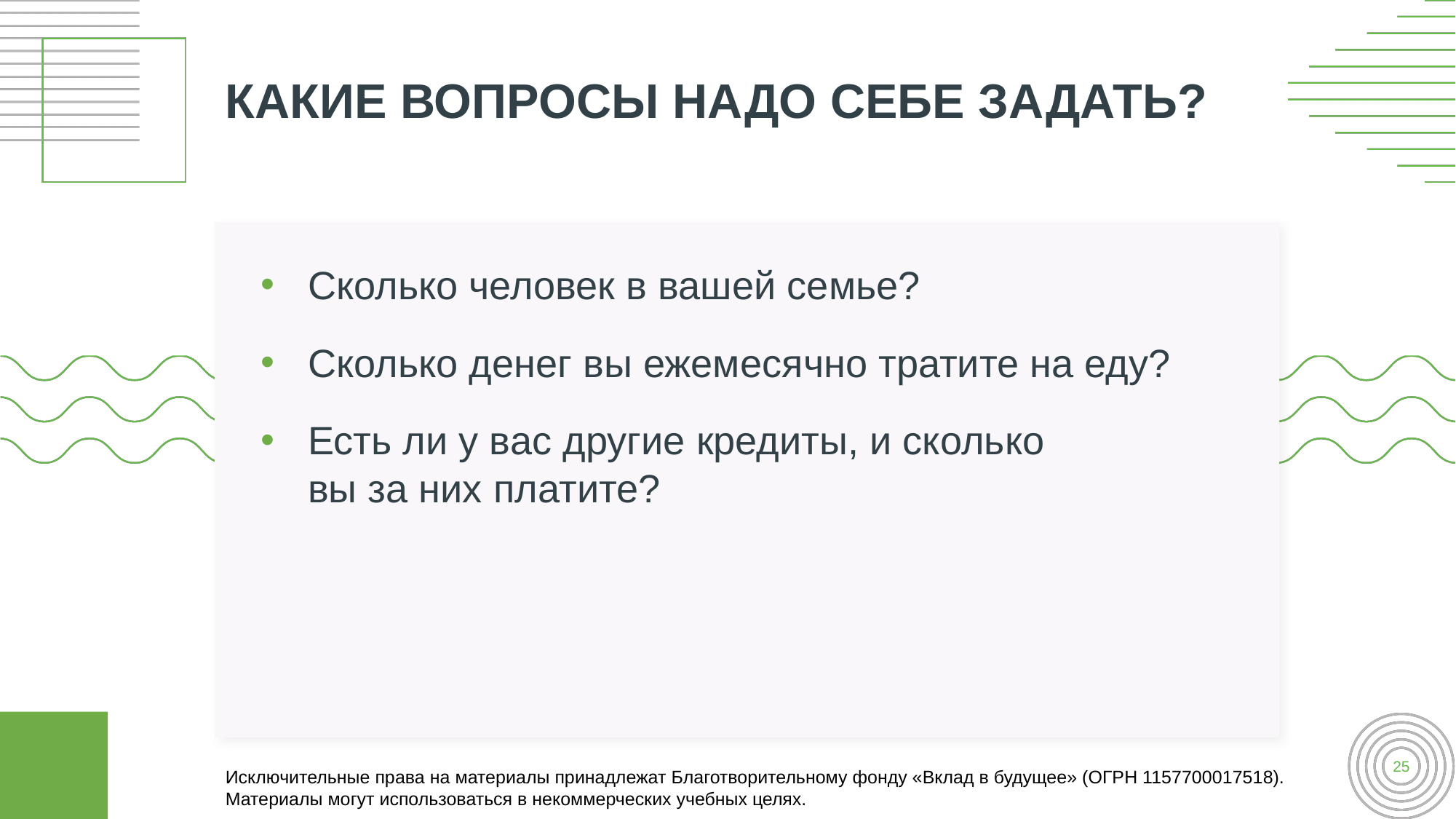

# КАКИЕ ВОПРОСЫ НАДО СЕБЕ ЗАДАТЬ?
Сколько человек в вашей семье?
Сколько денег вы ежемесячно тратите на еду?
Есть ли у вас другие кредиты, и сколько
вы за них платите?
25
Исключительные права на материалы принадлежат Благотворительному фонду «Вклад в будущее» (ОГРН 1157700017518).
Материалы могут использоваться в некоммерческих учебных целях.